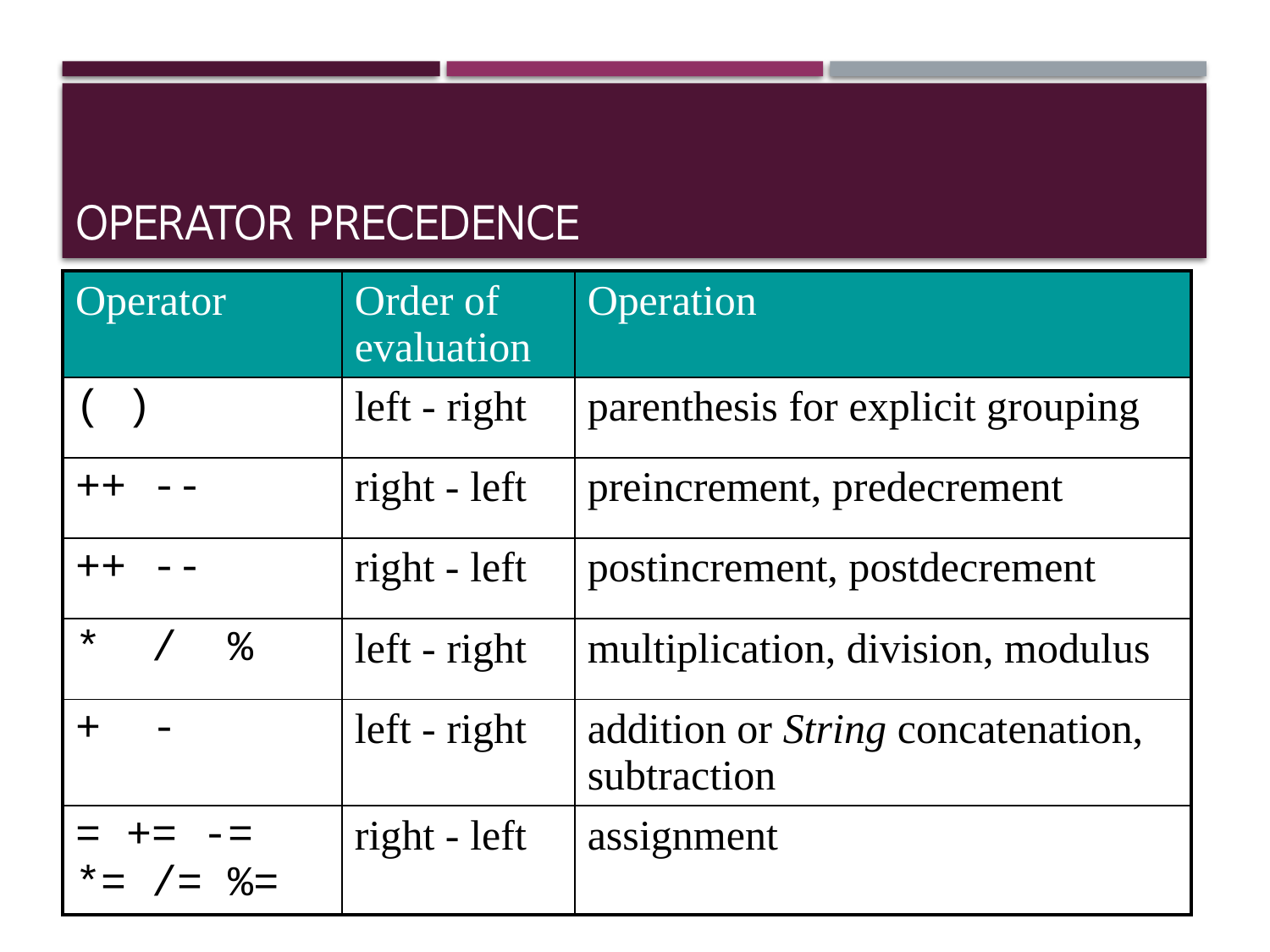

# Operator Precedence
| Operator | Order of evaluation | Operation |
| --- | --- | --- |
| ( ) | left - right | parenthesis for explicit grouping |
| ++ -- | right - left | preincrement, predecrement |
| ++ -- | right - left | postincrement, postdecrement |
| \* / % | left - right | multiplication, division, modulus |
| + - | left - right | addition or String concatenation, subtraction |
| = += -= \*= /= %= | right - left | assignment |